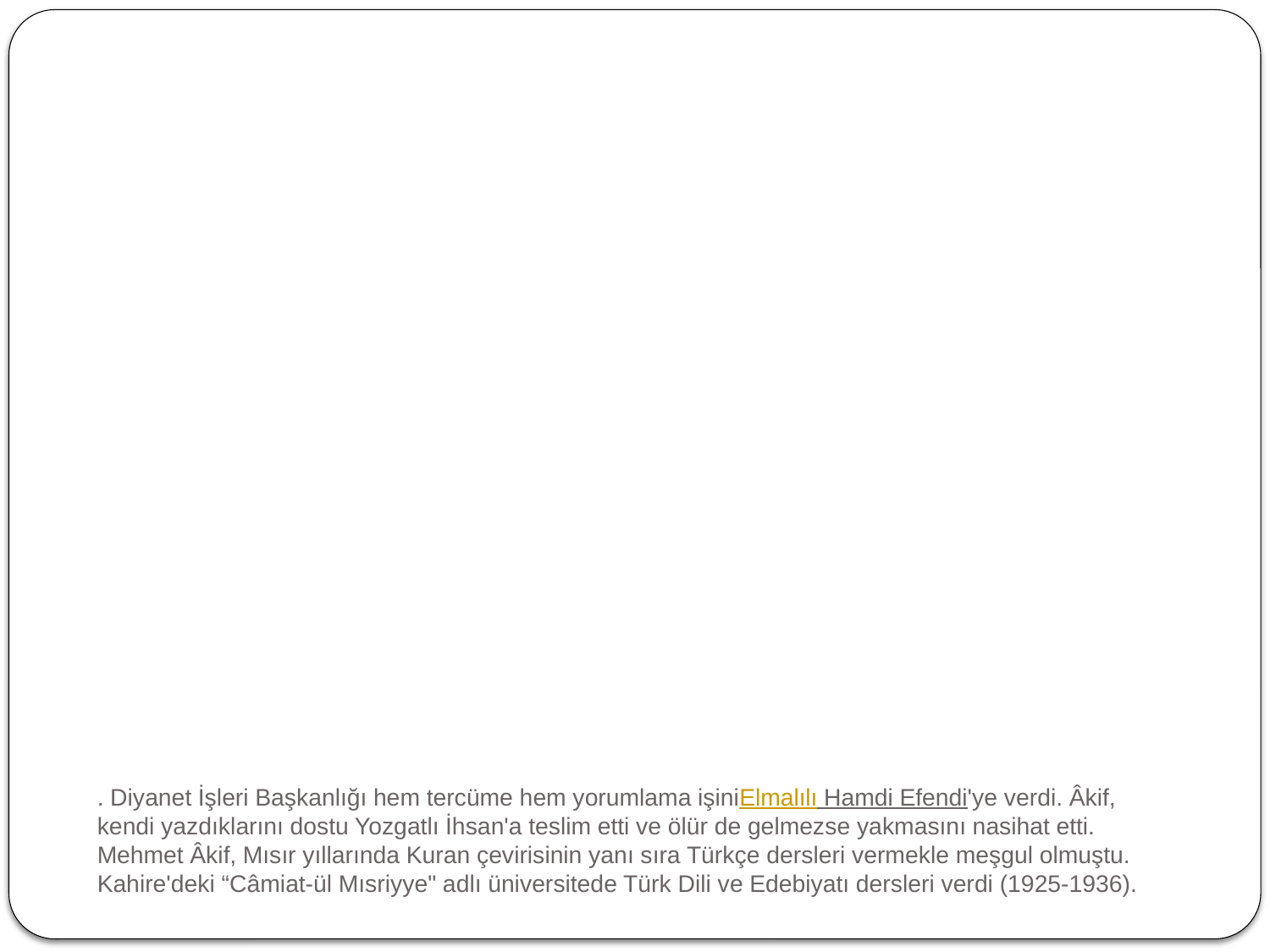

# . Diyanet İşleri Başkanlığı hem tercüme hem yorumlama işiniElmalılı Hamdi Efendi'ye verdi. Âkif, kendi yazdıklarını dostu Yozgatlı İhsan'a teslim etti ve ölür de gelmezse yakmasını nasihat etti. Mehmet Âkif, Mısır yıllarında Kuran çevirisinin yanı sıra Türkçe dersleri vermekle meşgul olmuştu. Kahire'deki “Câmiat-ül Mısriyye" adlı üniversitede Türk Dili ve Edebiyatı dersleri verdi (1925-1936).